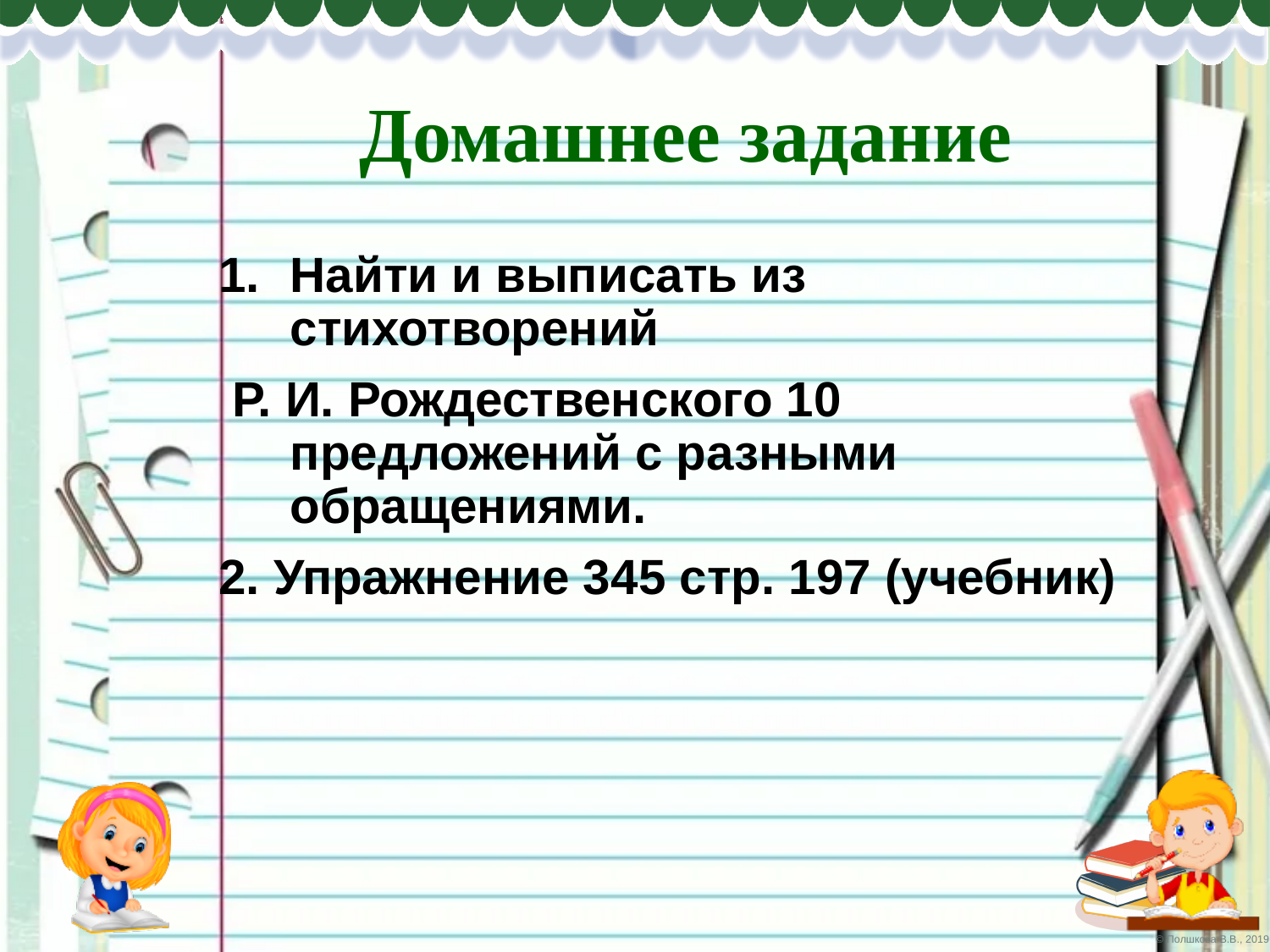

# Домашнее задание
Найти и выписать из стихотворений
 Р. И. Рождественского 10 предложений с разными обращениями.
2. Упражнение 345 стр. 197 (учебник)